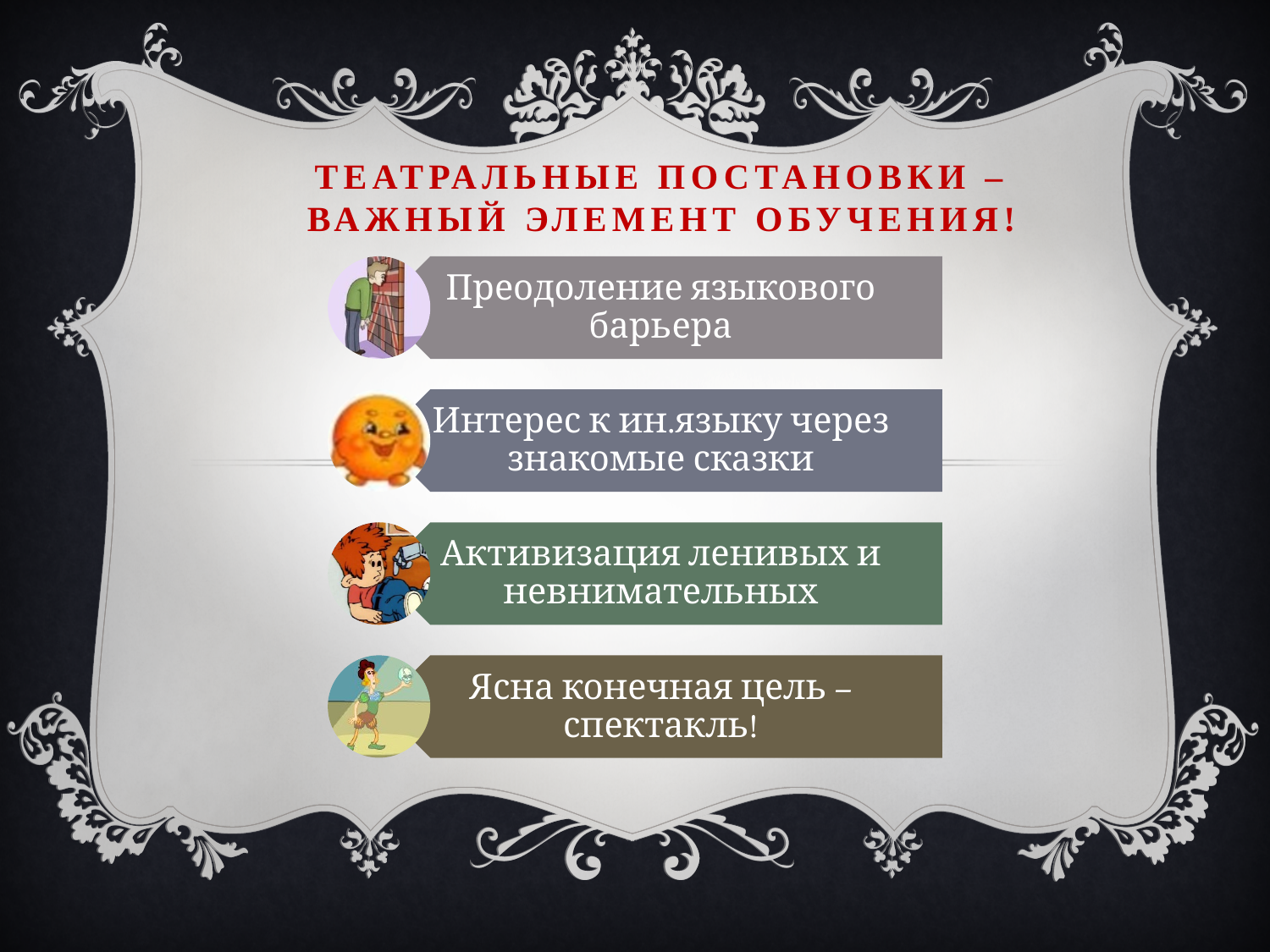

# Театральные постановки – важный элемент обучения!
Преодоление языкового барьера
Интерес к ин.языку через знакомые сказки
Активизация ленивых и невнимательных
Ясна конечная цель – спектакль!